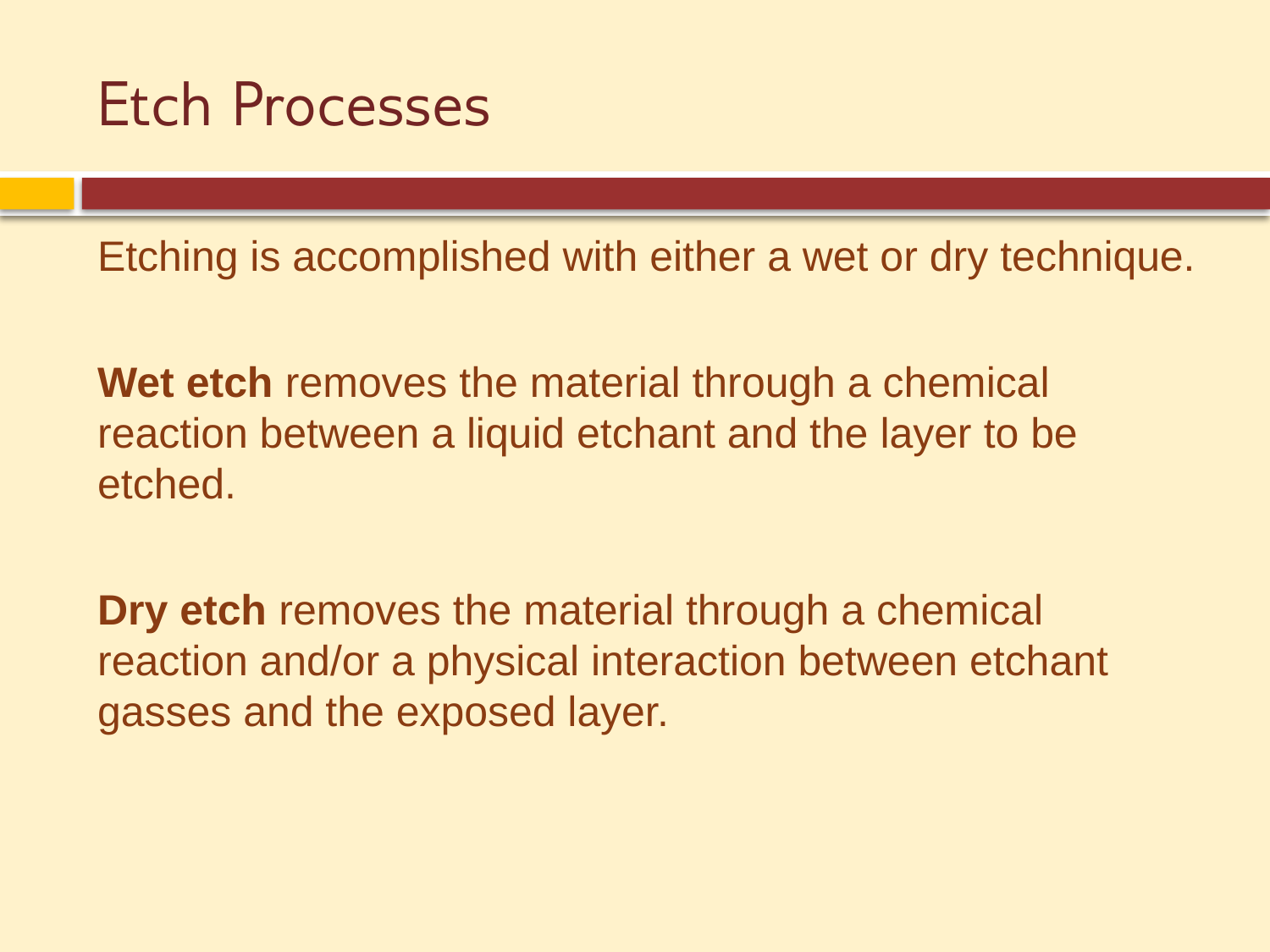

# Etch Processes
Etching is accomplished with either a wet or dry technique.

Wet etch removes the material through a chemical reaction between a liquid etchant and the layer to be etched.

Dry etch removes the material through a chemical reaction and/or a physical interaction between etchant gasses and the exposed layer.